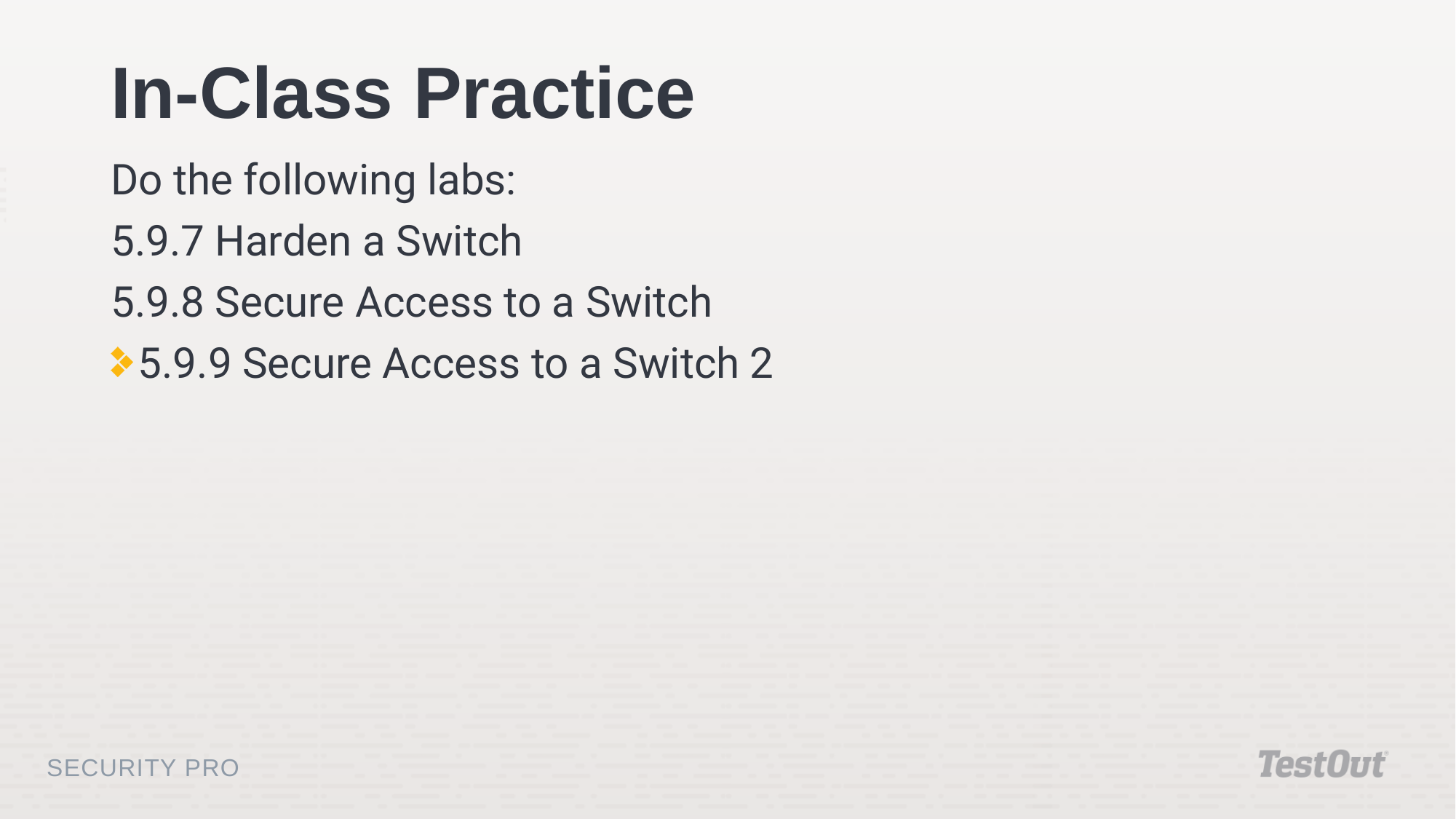

# In-Class Practice
Do the following labs:
5.9.7 Harden a Switch
5.9.8 Secure Access to a Switch
5.9.9 Secure Access to a Switch 2
Security Pro